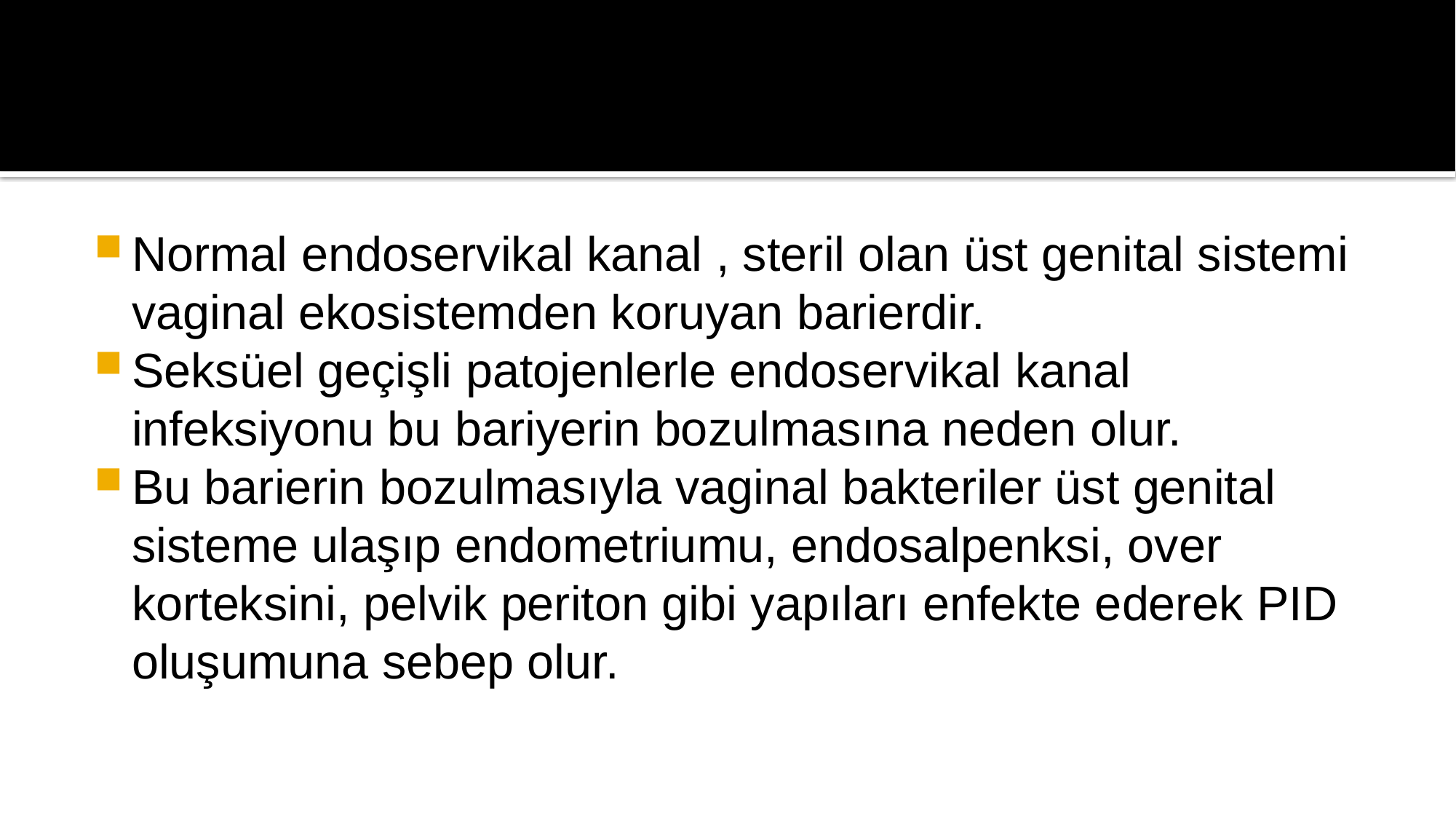

Normal endoservikal kanal , steril olan üst genital sistemi  vaginal ekosistemden koruyan barierdir.
Seksüel geçişli patojenlerle endoservikal kanal infeksiyonu bu bariyerin bozulmasına neden olur.
Bu barierin bozulmasıyla vaginal bakteriler üst genital sisteme ulaşıp endometriumu, endosalpenksi, over korteksini, pelvik periton gibi yapıları enfekte ederek PID oluşumuna sebep olur.